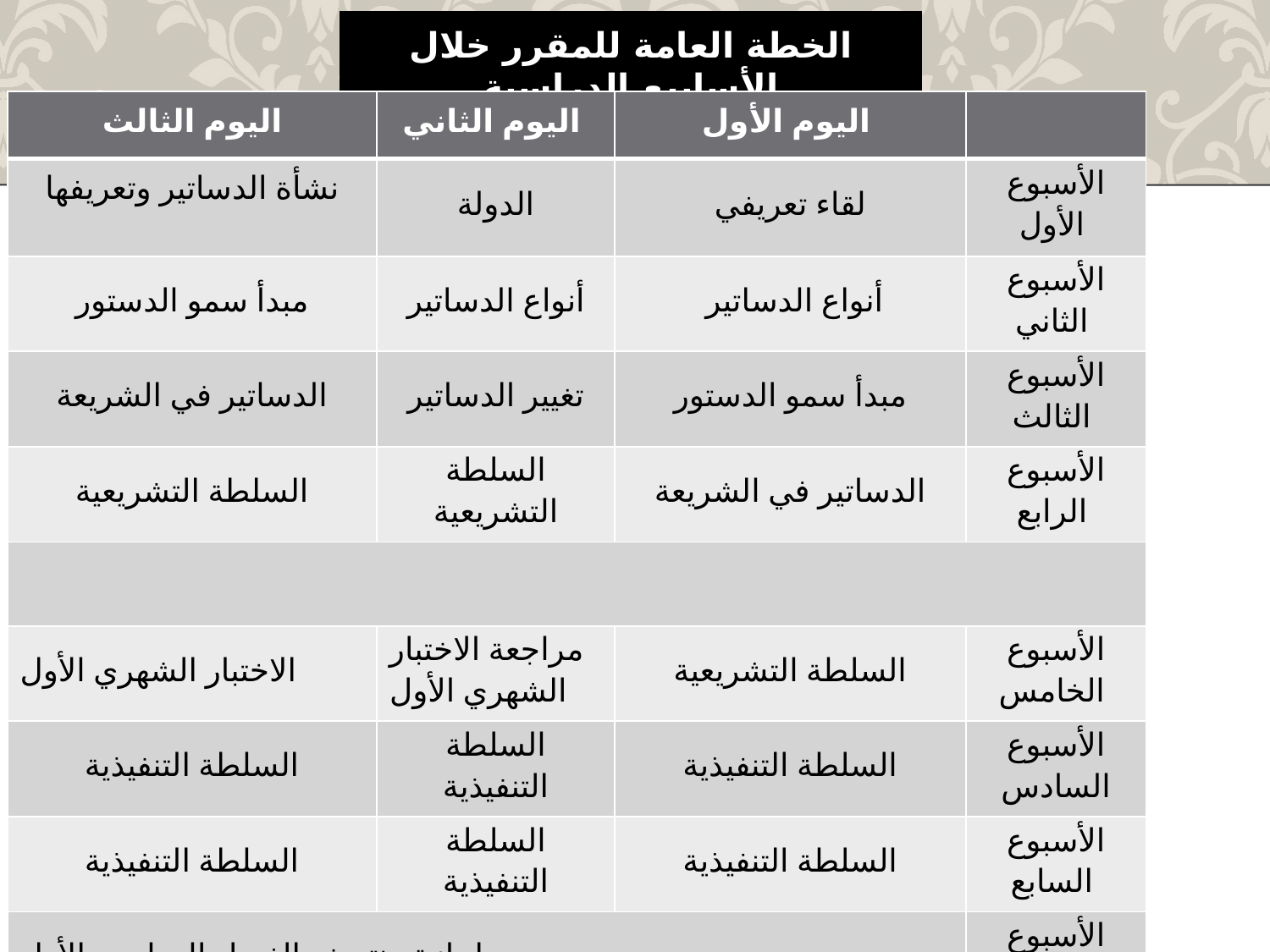

# الخطة العامة للمقرر خلال الأسابيع الدراسية
| اليوم الثالث | اليوم الثاني | اليوم الأول |  |
| --- | --- | --- | --- |
| نشأة الدساتير وتعريفها | الدولة | لقاء تعريفي | الأسبوع الأول |
| مبدأ سمو الدستور | أنواع الدساتير | أنواع الدساتير | الأسبوع الثاني |
| الدساتير في الشريعة | تغيير الدساتير | مبدأ سمو الدستور | الأسبوع الثالث |
| السلطة التشريعية | السلطة التشريعية | الدساتير في الشريعة | الأسبوع الرابع |
|  |  |  |  |
| الاختبار الشهري الأول | مراجعة الاختبار الشهري الأول | السلطة التشريعية | الأسبوع الخامس |
| السلطة التنفيذية | السلطة التنفيذية | السلطة التنفيذية | الأسبوع السادس |
| السلطة التنفيذية | السلطة التنفيذية | السلطة التنفيذية | الأسبوع السابع |
| إجازة منتصف الفصل الدراسي الأول |  |  | الأسبوع الثامن |